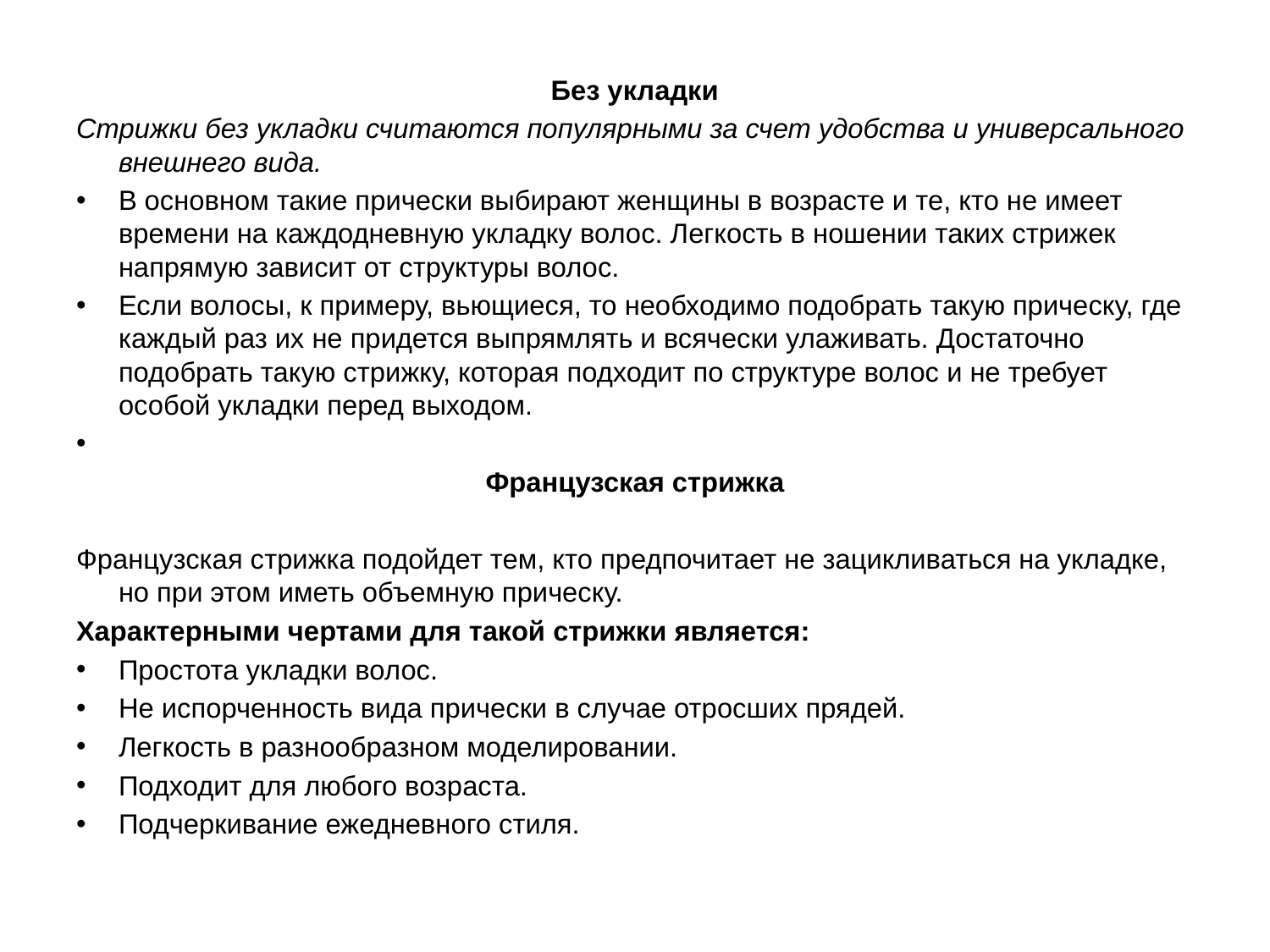

Без укладки
Стрижки без укладки считаются популярными за счет удобства и универсального внешнего вида.
В основном такие прически выбирают женщины в возрасте и те, кто не имеет времени на каждодневную укладку волос. Легкость в ношении таких стрижек напрямую зависит от структуры волос.
Если волосы, к примеру, вьющиеся, то необходимо подобрать такую прическу, где каждый раз их не придется выпрямлять и всячески улаживать. Достаточно подобрать такую стрижку, которая подходит по структуре волос и не требует особой укладки перед выходом.

Французская стрижка

Французская стрижка подойдет тем, кто предпочитает не зацикливаться на укладке, но при этом иметь объемную прическу.
Характерными чертами для такой стрижки является:
Простота укладки волос.
Не испорченность вида прически в случае отросших прядей.
Легкость в разнообразном моделировании.
Подходит для любого возраста.
Подчеркивание ежедневного стиля.